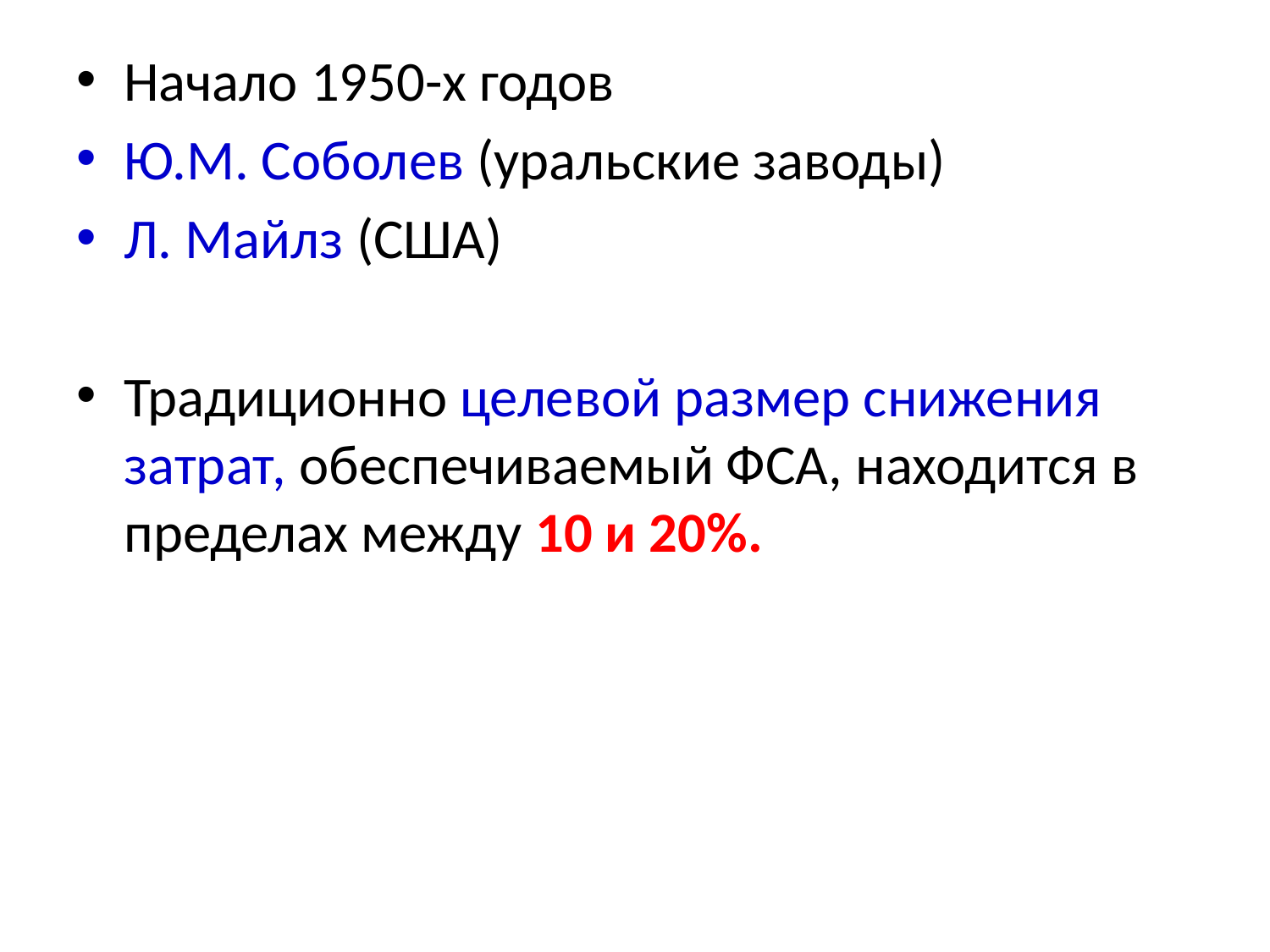

# Начало 1950-х годов
Ю.М. Соболев (уральские заводы)
Л. Майлз (США)

Традиционно целевой размер снижения затрат, обеспечиваемый ФСА, находится в пределах между 10 и 20%.